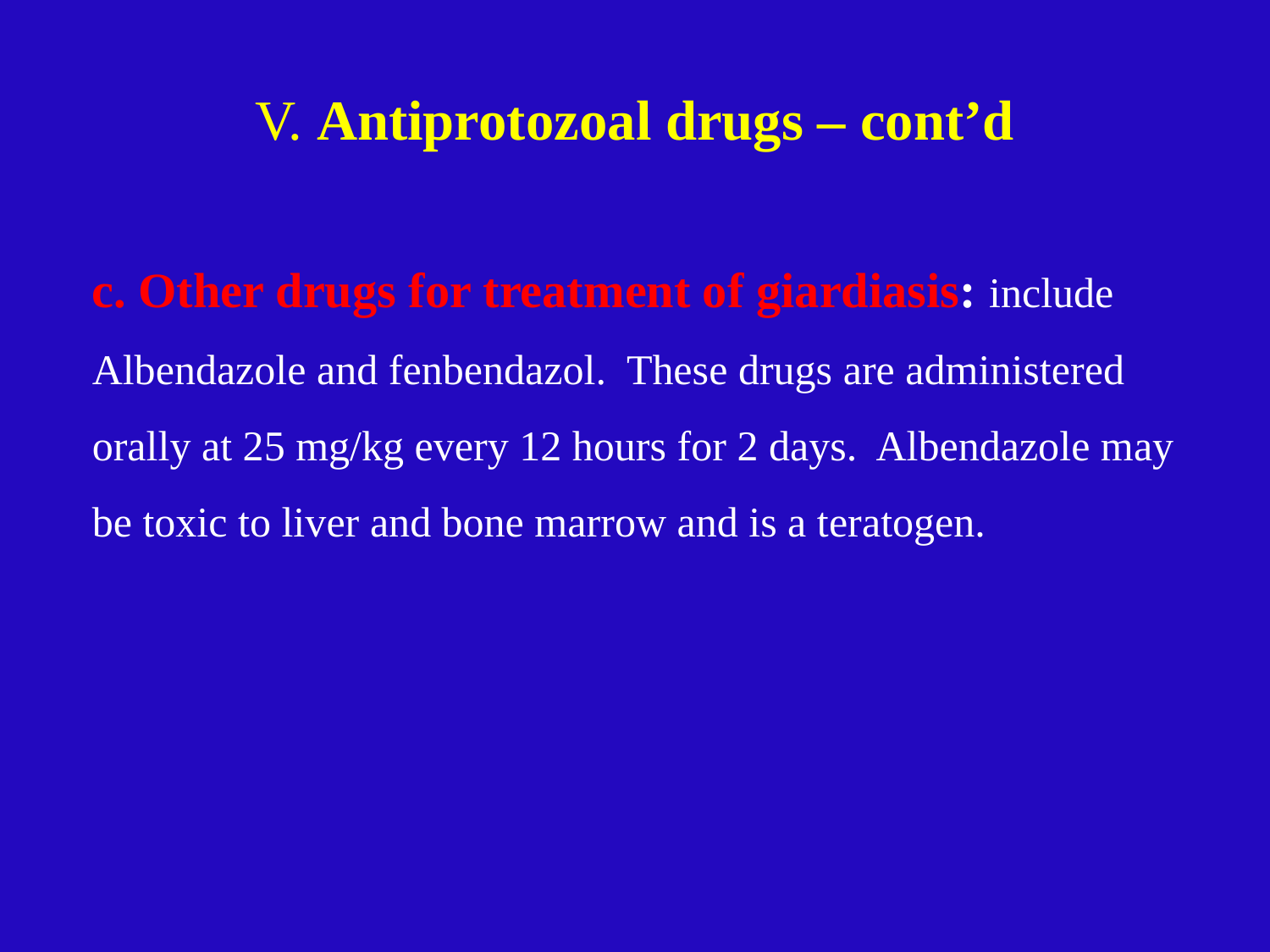

# V. Antiprotozoal drugs – cont’d
c. Other drugs for treatment of giardiasis: include Albendazole and fenbendazol.  These drugs are administered orally at 25 mg/kg every 12 hours for 2 days.  Albendazole may be toxic to liver and bone marrow and is a teratogen.